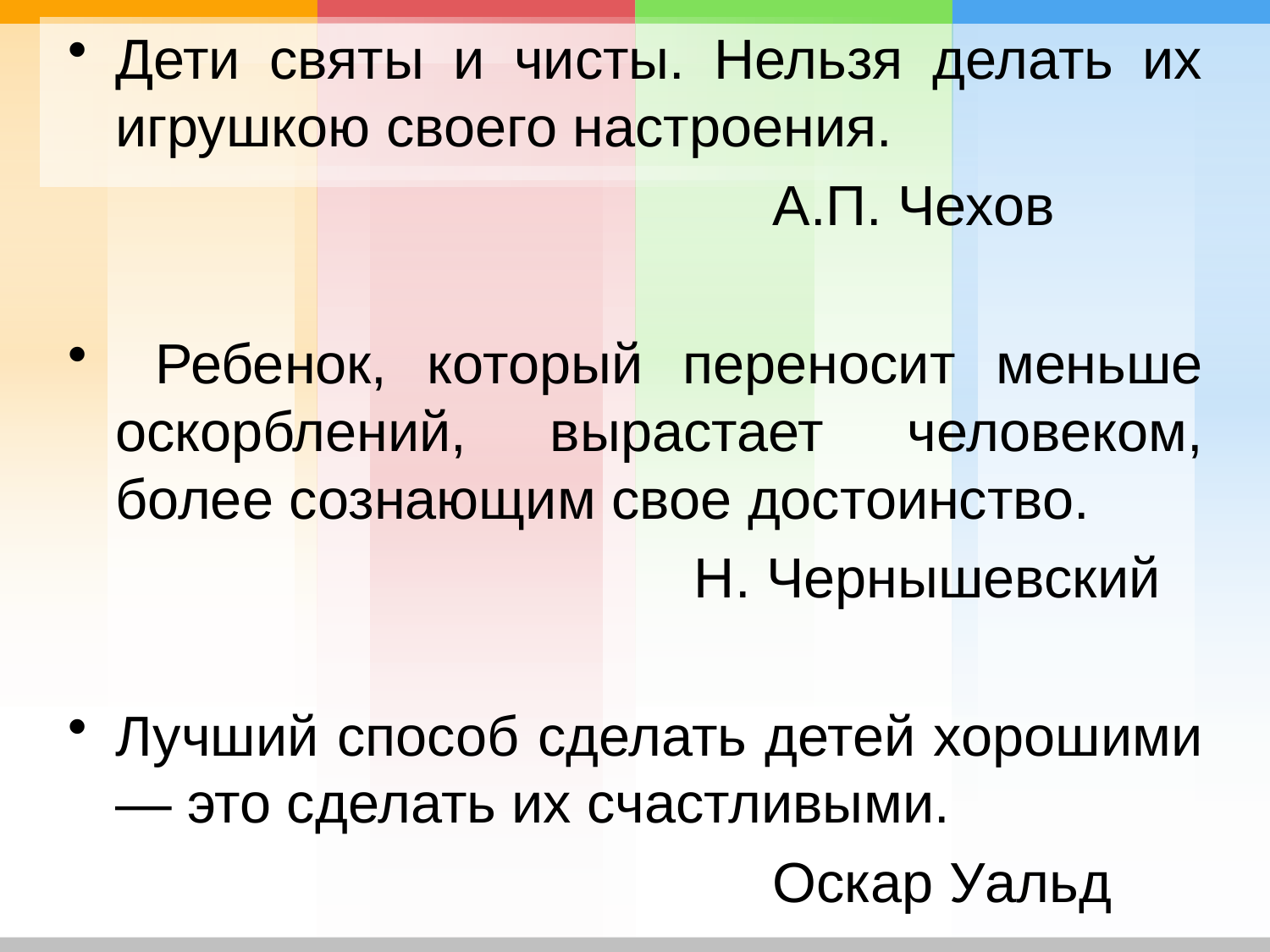

Дети святы и чисты. Нельзя делать их игрушкою своего настроения.
                                             А.П. Чехов

 Ребенок, который переносит меньше оскорблений, вырастает человеком, более сознающим свое достоинство.
                                        Н. Чернышевский

Лучший способ сделать детей хорошими — это сделать их счастливыми.
                                             Оскар Уальд